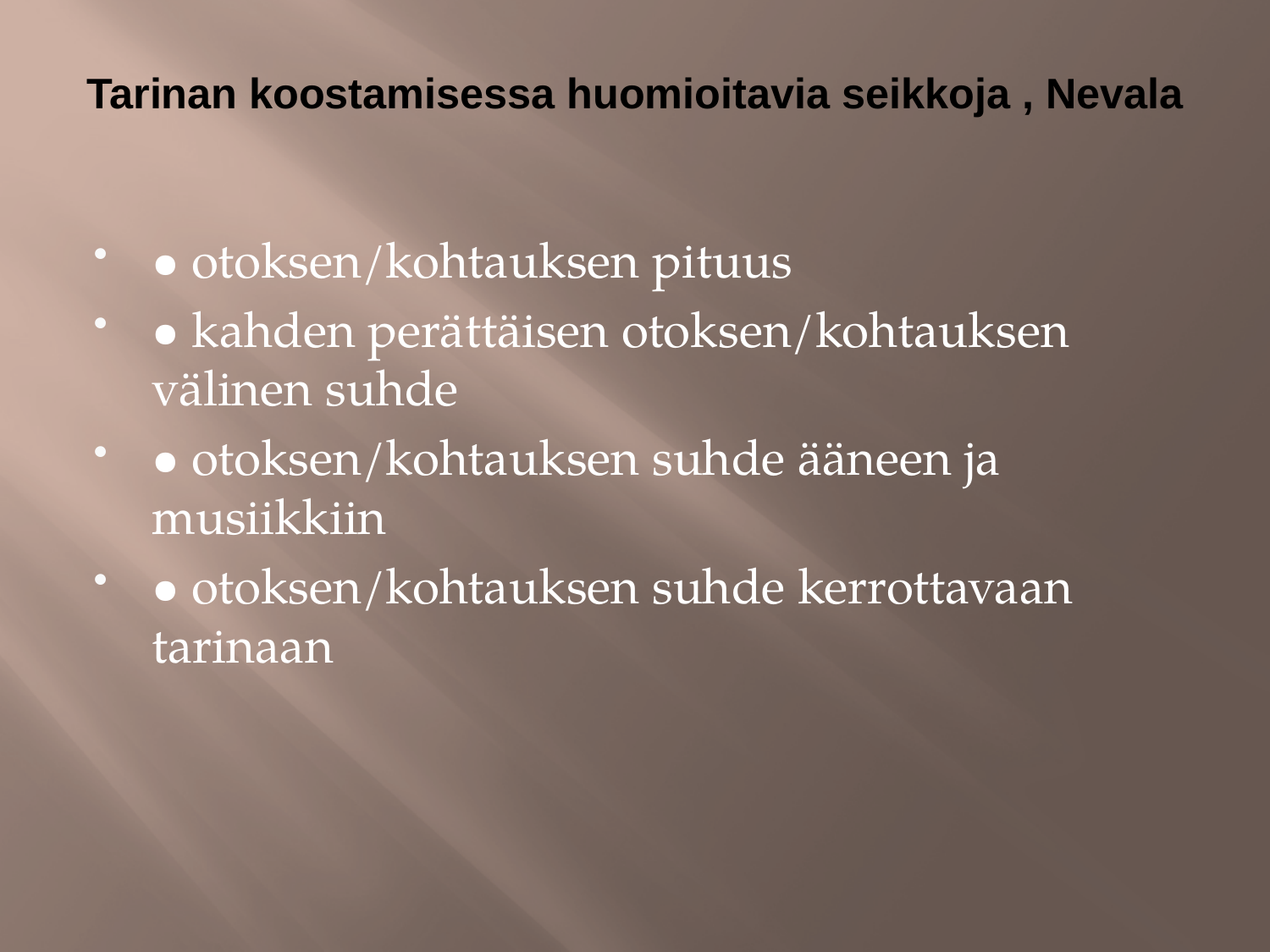

# Tarinan koostamisessa huomioitavia seikkoja , Nevala
• otoksen/kohtauksen pituus
• kahden perättäisen otoksen/kohtauksen välinen suhde
• otoksen/kohtauksen suhde ääneen ja musiikkiin
• otoksen/kohtauksen suhde kerrottavaan tarinaan